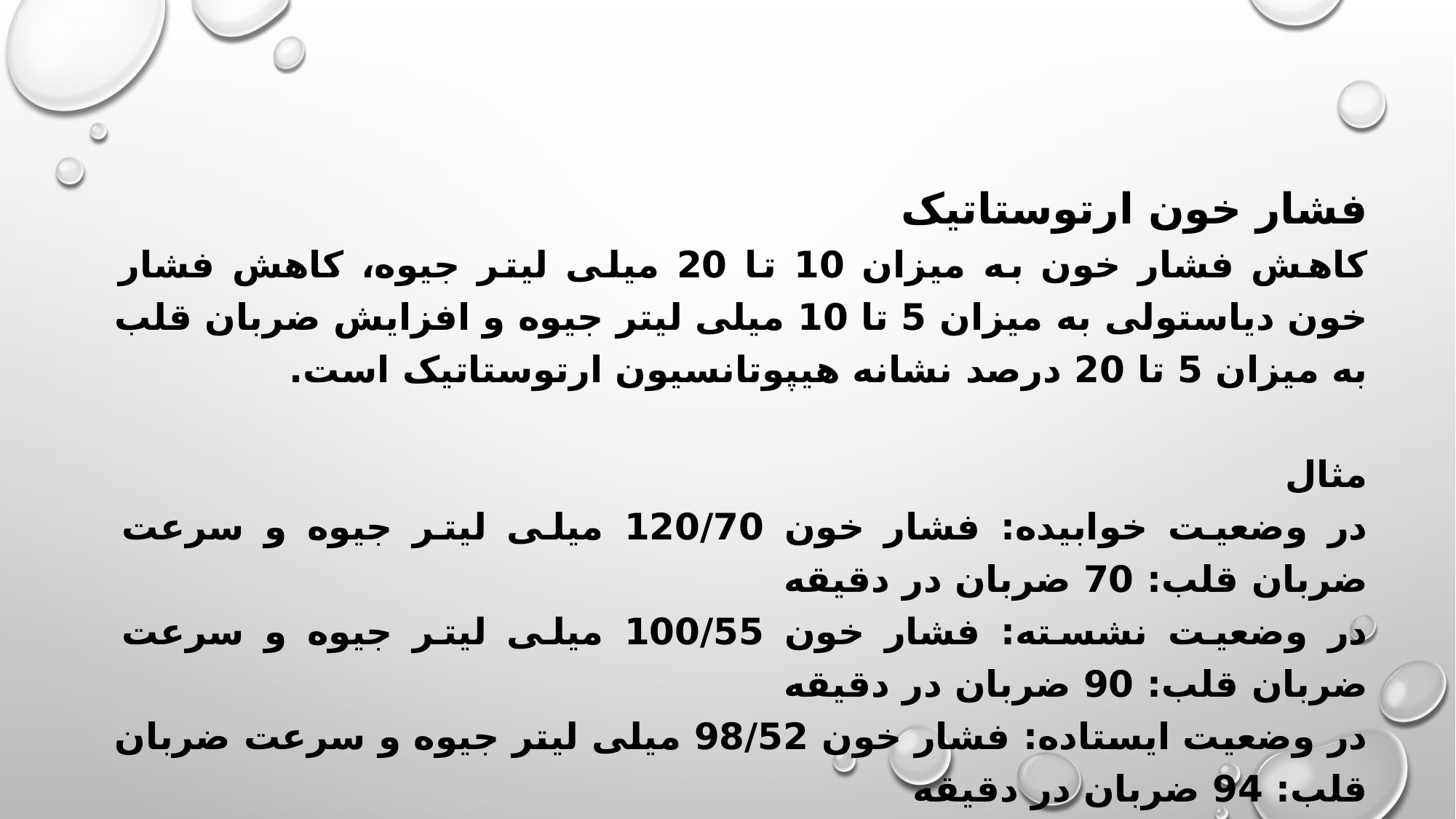

فشار خون ارتوستاتیک
کاهش فشار خون به میزان 10 تا 20 میلی لیتر جیوه، کاهش فشار خون دیاستولی به میزان 5 تا 10 میلی لیتر جیوه و افزایش ضربان قلب به میزان 5 تا 20 درصد نشانه هیپوتانسیون ارتوستاتیک است.

مثال
در وضعیت خوابیده: فشار خون 120/70 میلی لیتر جیوه و سرعت ضربان قلب: 70 ضربان در دقیقه
در وضعیت نشسته: فشار خون 100/55 میلی لیتر جیوه و سرعت ضربان قلب: 90 ضربان در دقیقه
در وضعیت ایستاده: فشار خون 98/52 میلی لیتر جیوه و سرعت ضربان قلب: 94 ضربان در دقیقه